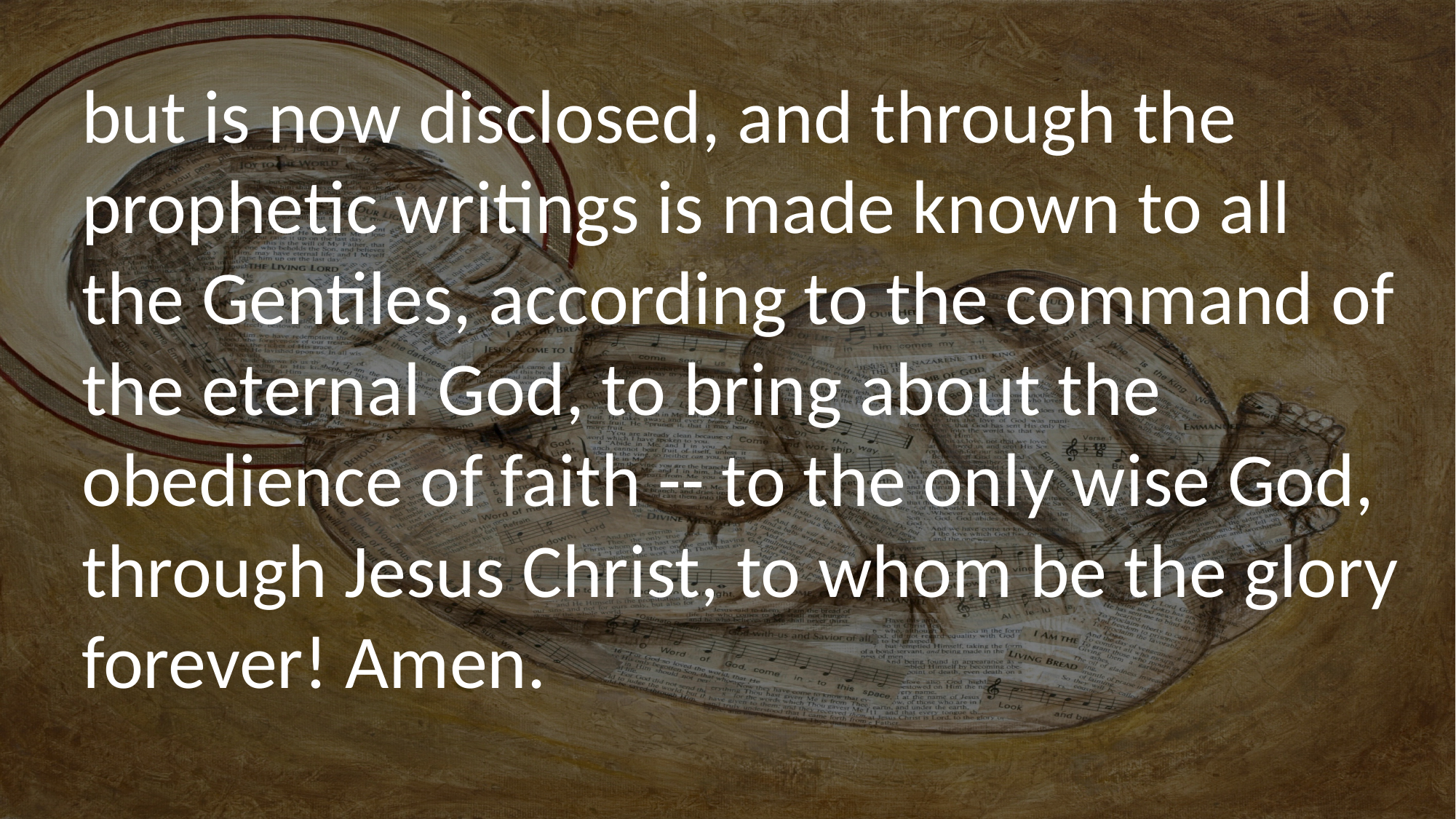

but is now disclosed, and through the prophetic writings is made known to all the Gentiles, according to the command of the eternal God, to bring about the obedience of faith -- to the only wise God, through Jesus Christ, to whom be the glory forever! Amen.